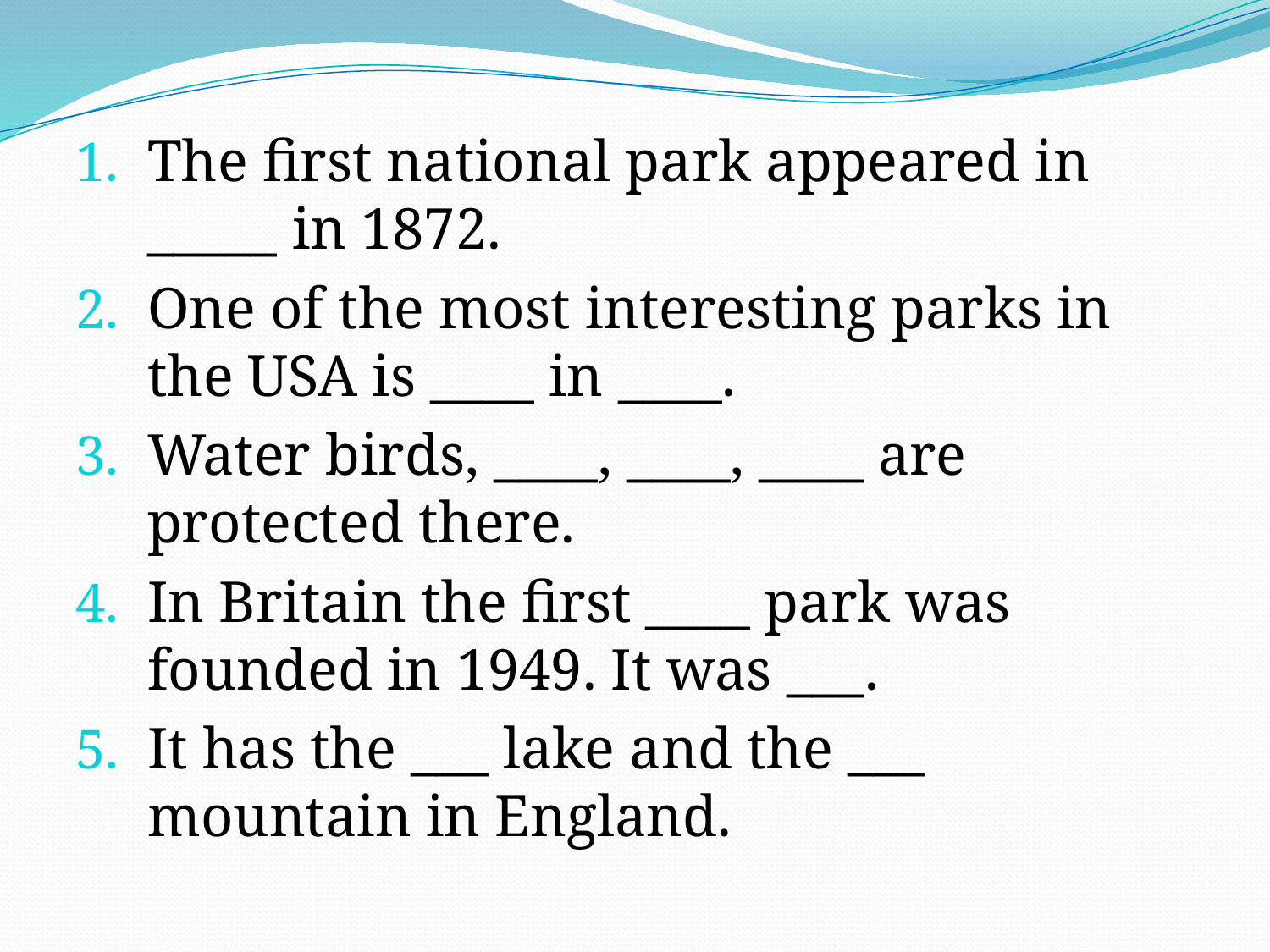

The first national park appeared in _____ in 1872.
One of the most interesting parks in the USA is ____ in ____.
Water birds, ____, ____, ____ are protected there.
In Britain the first ____ park was founded in 1949. It was ___.
It has the ___ lake and the ___ mountain in England.